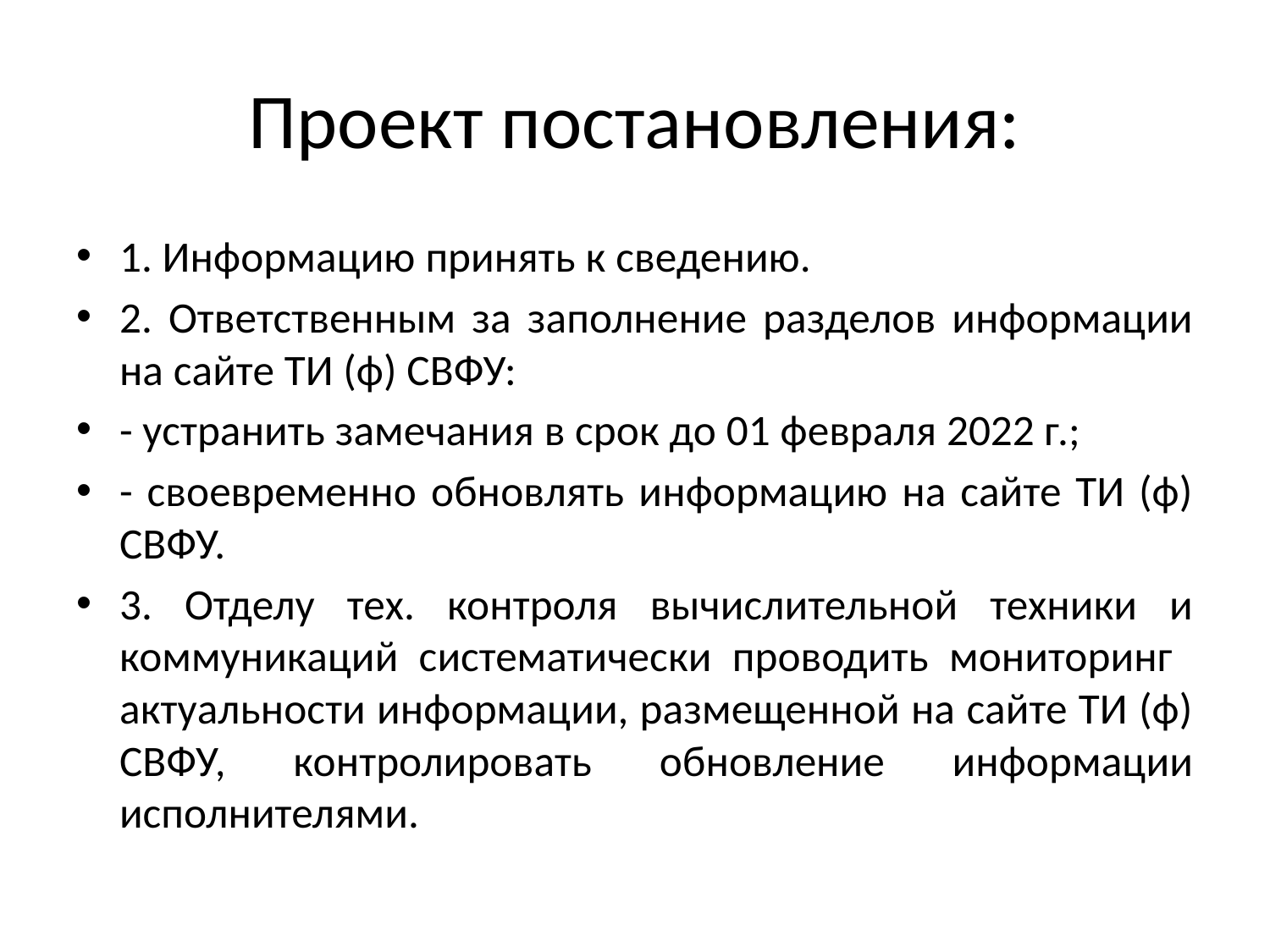

# Проект постановления:
1. Информацию принять к сведению.
2. Ответственным за заполнение разделов информации на сайте ТИ (ф) СВФУ:
- устранить замечания в срок до 01 февраля 2022 г.;
- своевременно обновлять информацию на сайте ТИ (ф) СВФУ.
3. Отделу тех. контроля вычислительной техники и коммуникаций систематически проводить мониторинг  актуальности информации, размещенной на сайте ТИ (ф) СВФУ, контролировать обновление информации исполнителями.